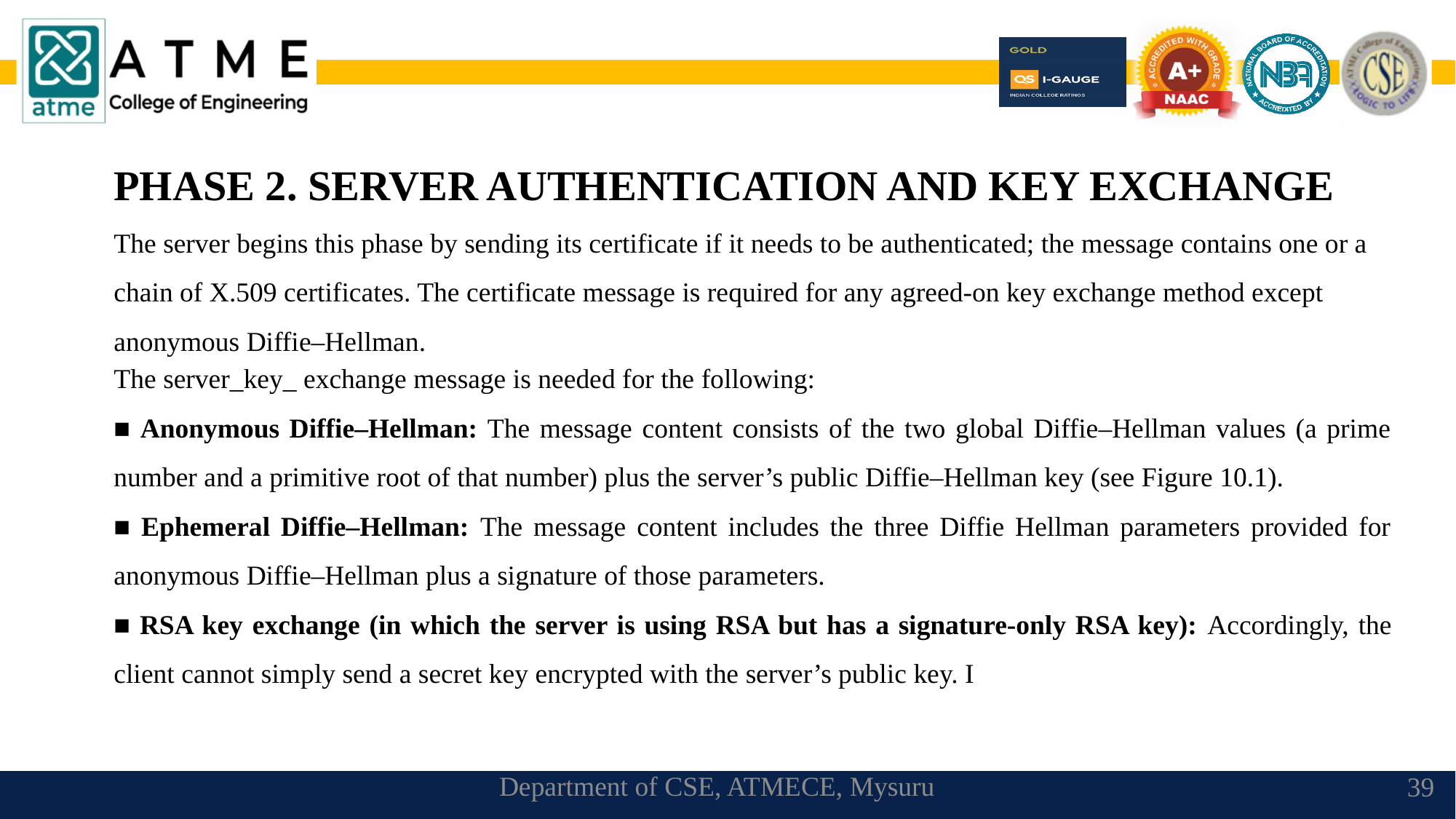

PHASE 2. SERVER AUTHENTICATION AND KEY EXCHANGE
The server begins this phase by sending its certificate if it needs to be authenticated; the message contains one or a chain of X.509 certificates. The certificate message is required for any agreed-on key exchange method except anonymous Diffie–Hellman.
The server_key_ exchange message is needed for the following:
■ Anonymous Diffie–Hellman: The message content consists of the two global Diffie–Hellman values (a prime number and a primitive root of that number) plus the server’s public Diffie–Hellman key (see Figure 10.1).
■ Ephemeral Diffie–Hellman: The message content includes the three Diffie Hellman parameters provided for anonymous Diffie–Hellman plus a signature of those parameters.
■ RSA key exchange (in which the server is using RSA but has a signature-only RSA key): Accordingly, the client cannot simply send a secret key encrypted with the server’s public key. I
Department of CSE, ATMECE, Mysuru
39